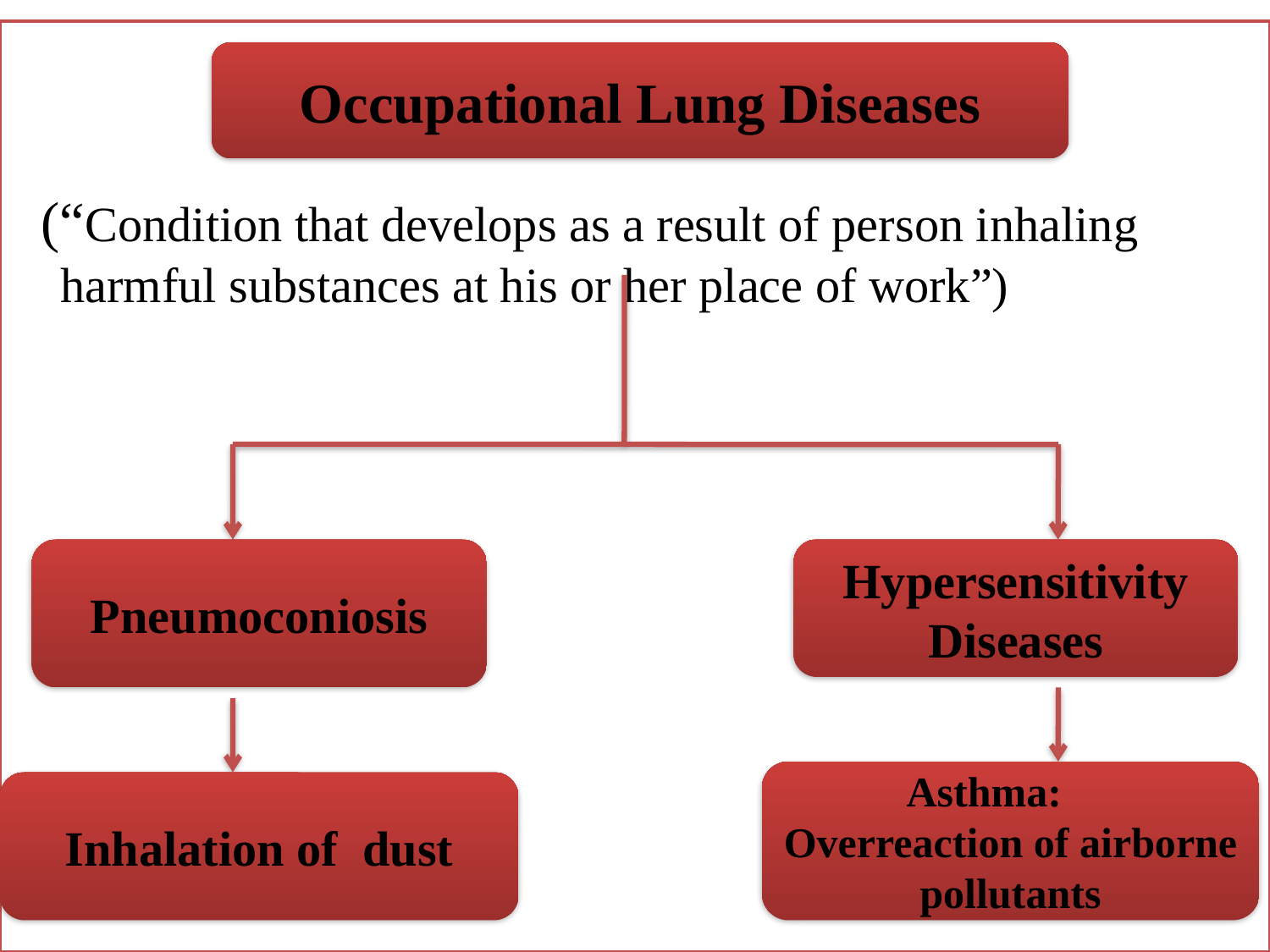

(“Condition that develops as a result of person inhaling harmful substances at his or her place of work”)
Occupational Lung Diseases
Pneumoconiosis
Hypersensitivity Diseases
Asthma:      Overreaction of airborne pollutants
Inhalation of  dust